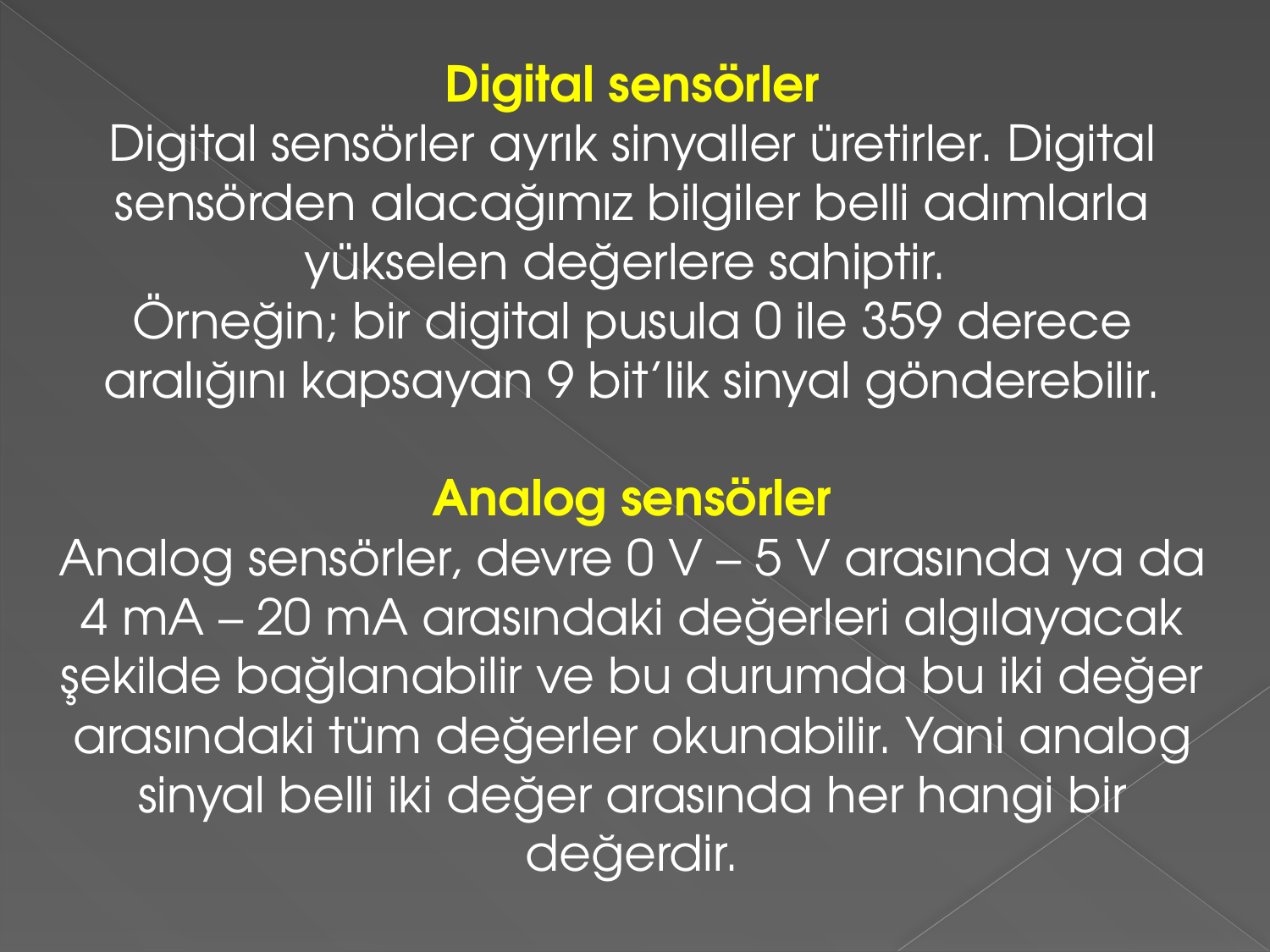

Digital sensörler
Digital sensörler ayrık sinyaller üretirler. Digital sensörden alacağımız bilgiler belli adımlarla yükselen değerlere sahiptir.
Örneğin; bir digital pusula 0 ile 359 derece aralığını kapsayan 9 bit’lik sinyal gönderebilir.

Analog sensörler
Analog sensörler, devre 0 V – 5 V arasında ya da 4 mA – 20 mA arasındaki değerleri algılayacak şekilde bağlanabilir ve bu durumda bu iki değer arasındaki tüm değerler okunabilir. Yani analog sinyal belli iki değer arasında her hangi bir değerdir.